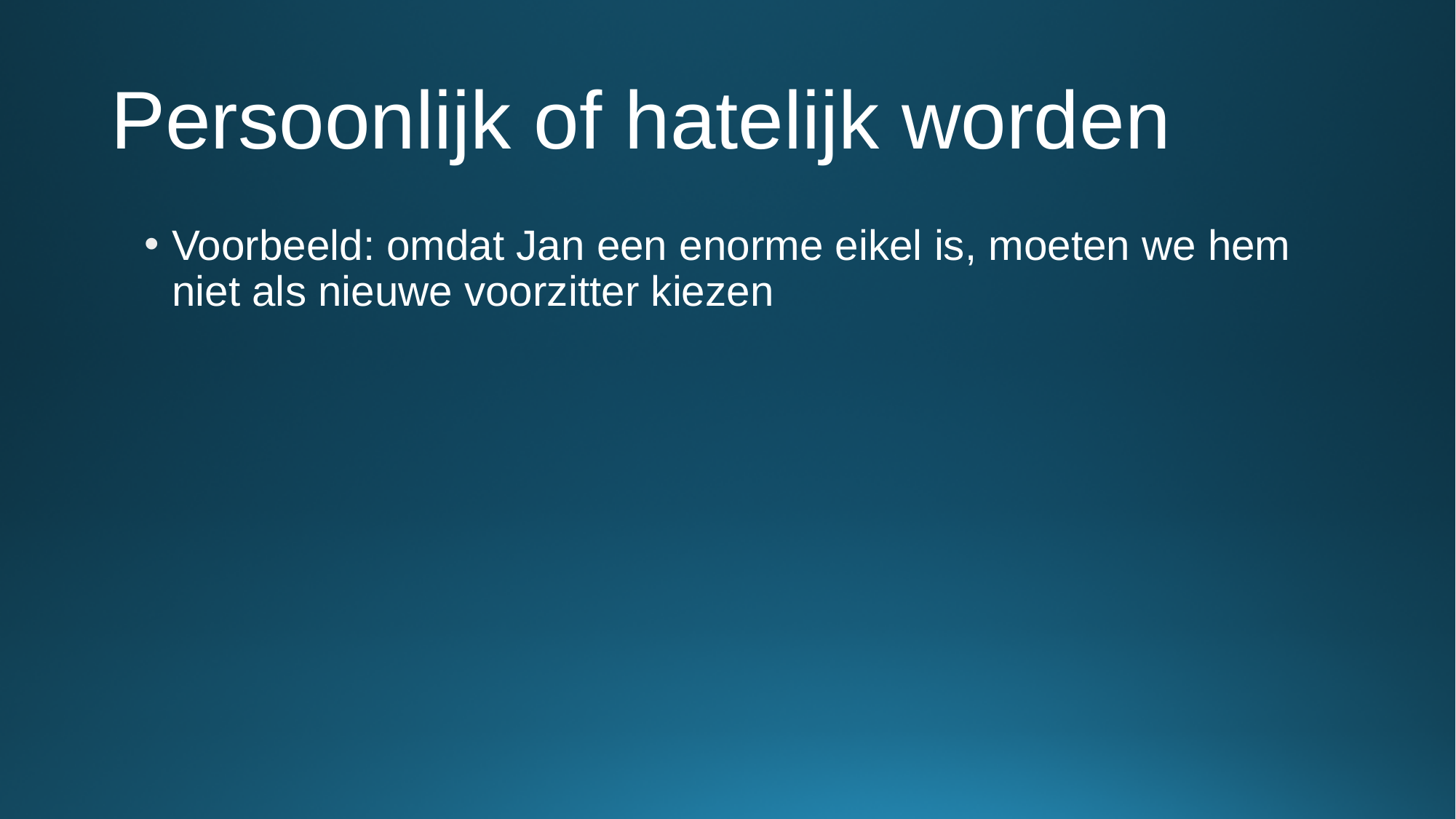

# Persoonlijk of hatelijk worden
Voorbeeld: omdat Jan een enorme eikel is, moeten we hem niet als nieuwe voorzitter kiezen